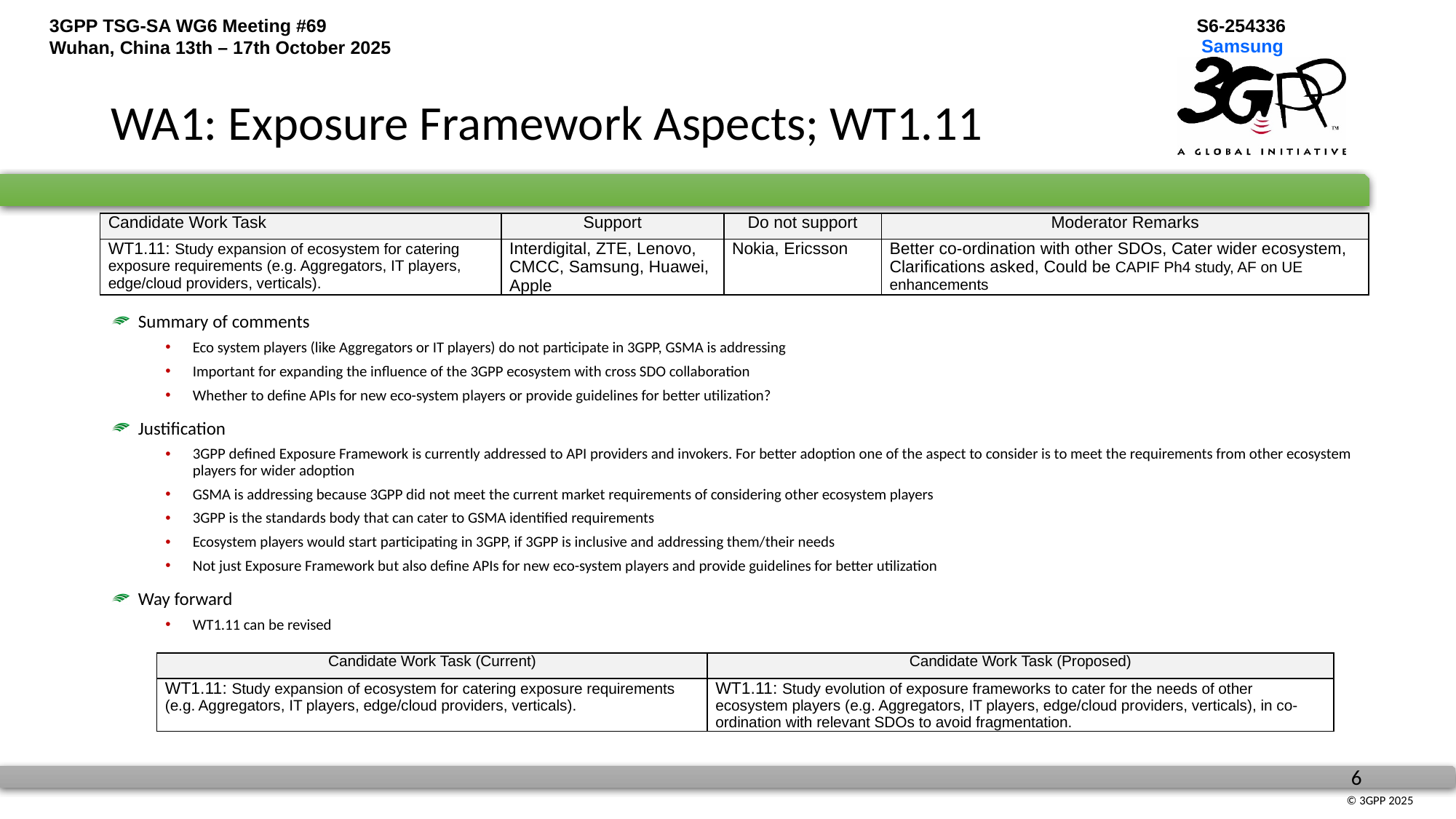

# WA1: Exposure Framework Aspects; WT1.11
| Candidate Work Task | Support | Do not support | Moderator Remarks |
| --- | --- | --- | --- |
| WT1.11: Study expansion of ecosystem for catering exposure requirements (e.g. Aggregators, IT players, edge/cloud providers, verticals). | Interdigital, ZTE, Lenovo, CMCC, Samsung, Huawei, Apple | Nokia, Ericsson | Better co-ordination with other SDOs, Cater wider ecosystem, Clarifications asked, Could be CAPIF Ph4 study, AF on UE enhancements |
Summary of comments
Eco system players (like Aggregators or IT players) do not participate in 3GPP, GSMA is addressing
Important for expanding the influence of the 3GPP ecosystem with cross SDO collaboration
Whether to define APIs for new eco-system players or provide guidelines for better utilization?
Justification
3GPP defined Exposure Framework is currently addressed to API providers and invokers. For better adoption one of the aspect to consider is to meet the requirements from other ecosystem players for wider adoption
GSMA is addressing because 3GPP did not meet the current market requirements of considering other ecosystem players
3GPP is the standards body that can cater to GSMA identified requirements
Ecosystem players would start participating in 3GPP, if 3GPP is inclusive and addressing them/their needs
Not just Exposure Framework but also define APIs for new eco-system players and provide guidelines for better utilization
Way forward
WT1.11 can be revised
| Candidate Work Task (Current) | Candidate Work Task (Proposed) |
| --- | --- |
| WT1.11: Study expansion of ecosystem for catering exposure requirements (e.g. Aggregators, IT players, edge/cloud providers, verticals). | WT1.11: Study evolution of exposure frameworks to cater for the needs of other ecosystem players (e.g. Aggregators, IT players, edge/cloud providers, verticals), in co-ordination with relevant SDOs to avoid fragmentation. |